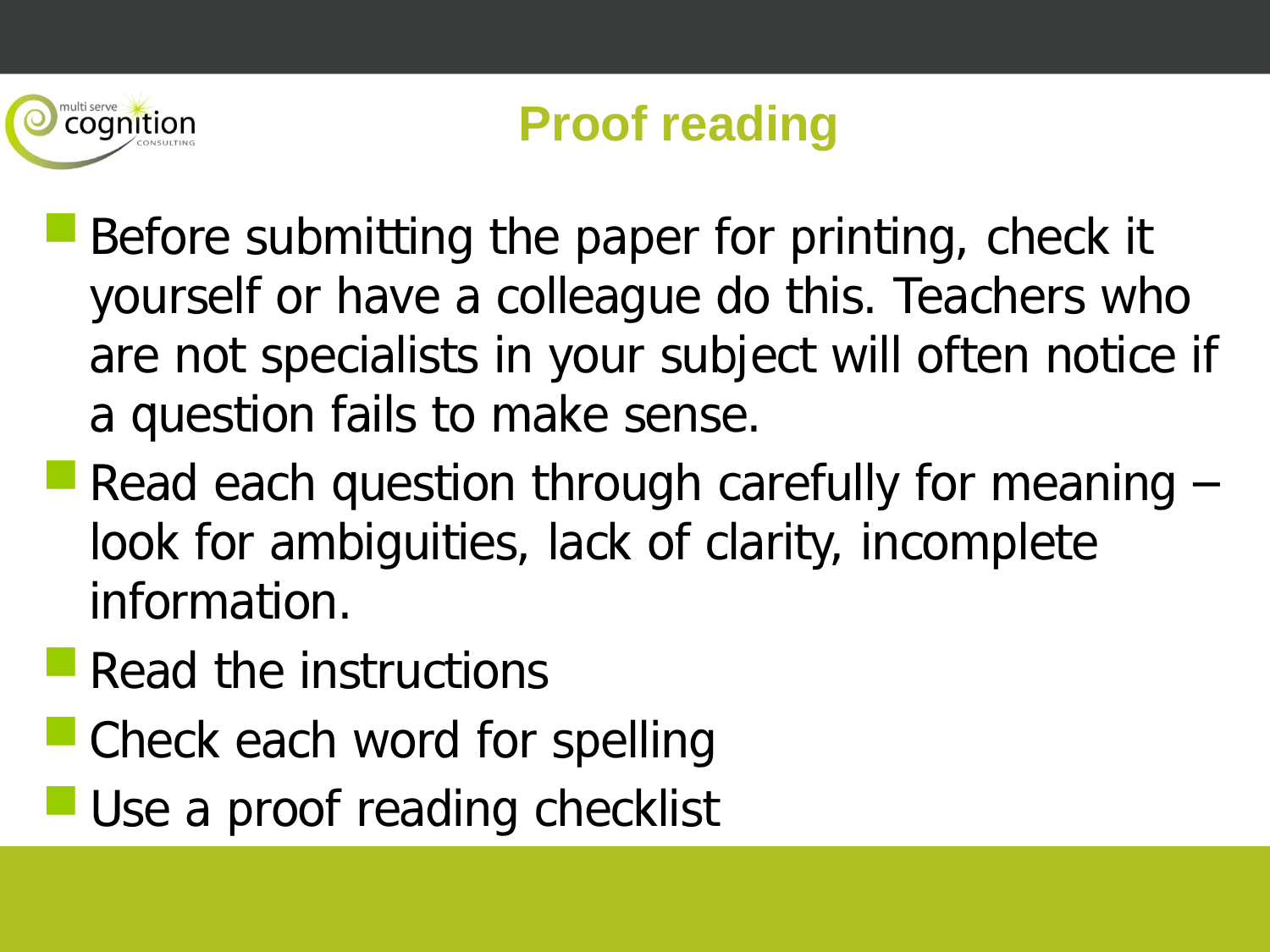

# Proof reading
Before submitting the paper for printing, check it yourself or have a colleague do this. Teachers who are not specialists in your subject will often notice if a question fails to make sense.
Read each question through carefully for meaning – look for ambiguities, lack of clarity, incomplete information.
Read the instructions
Check each word for spelling
Use a proof reading checklist